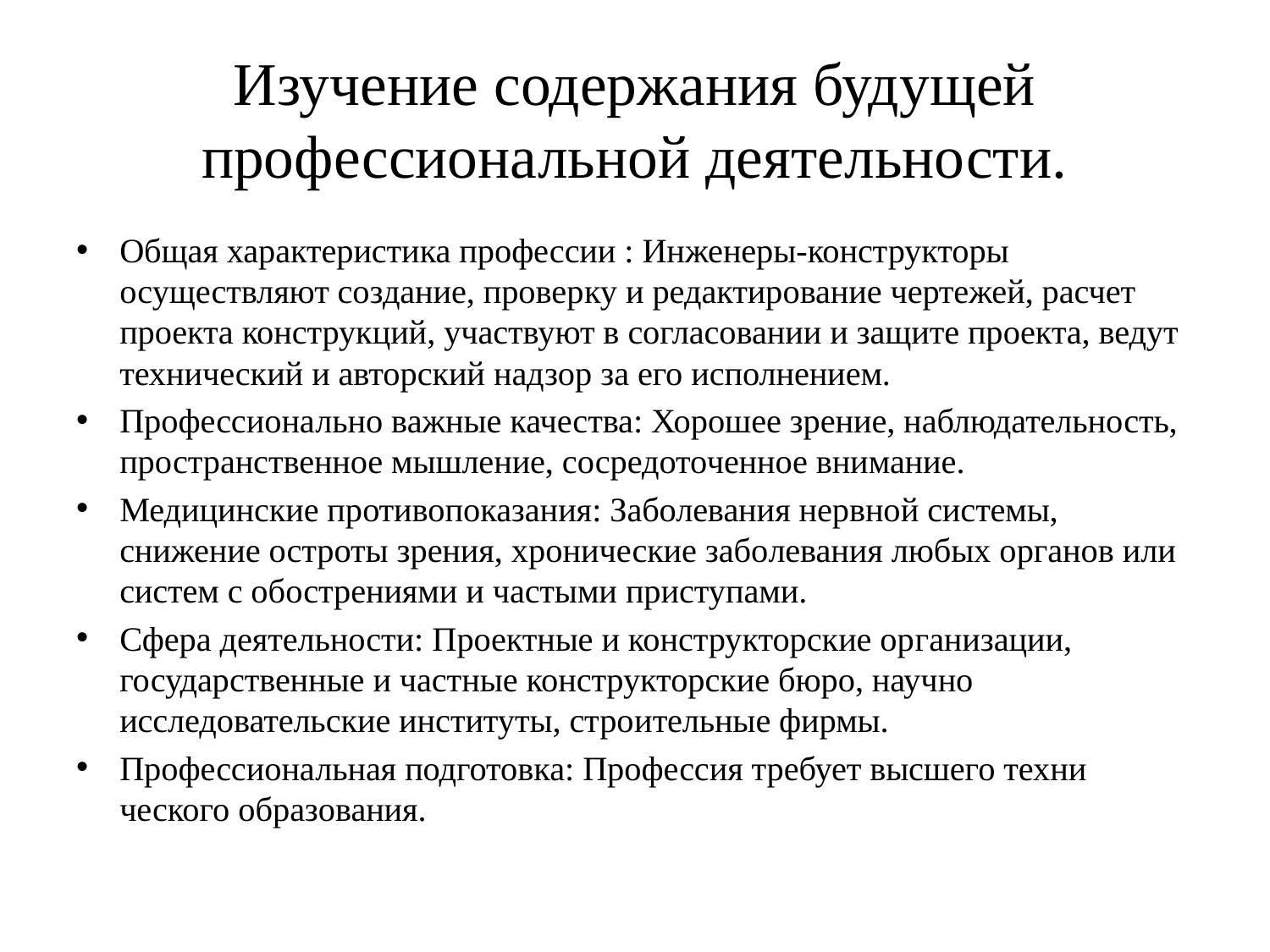

# Изучение содержания будущей профессиональной деятельности.
Общая характеристика профессии : Инженеры-конструкторы осуществляют создание, провер­ку и редактирование чертежей, расчет проекта конструкций, участвуют в согласовании и защите проекта, ведут технический и авторский надзор за его исполнением.
Профессионально важные качества: Хорошее зрение, наблюдательность, пространственное мышление, сосредото­ченное внимание.
Медицинские противопоказания: Заболевания нервной системы, снижение остроты зрения, хронические забо­левания любых органов или систем с обострениями и частыми приступами.
Сфера деятельности: Проектные и конструкторские ор­ганизации, государственные и част­ные конструкторские бюро, научно ­ исследовательские институты, стро­ительные фирмы.
Профессиональная подготовка: Профессия требует высшего техни­ческого образования.